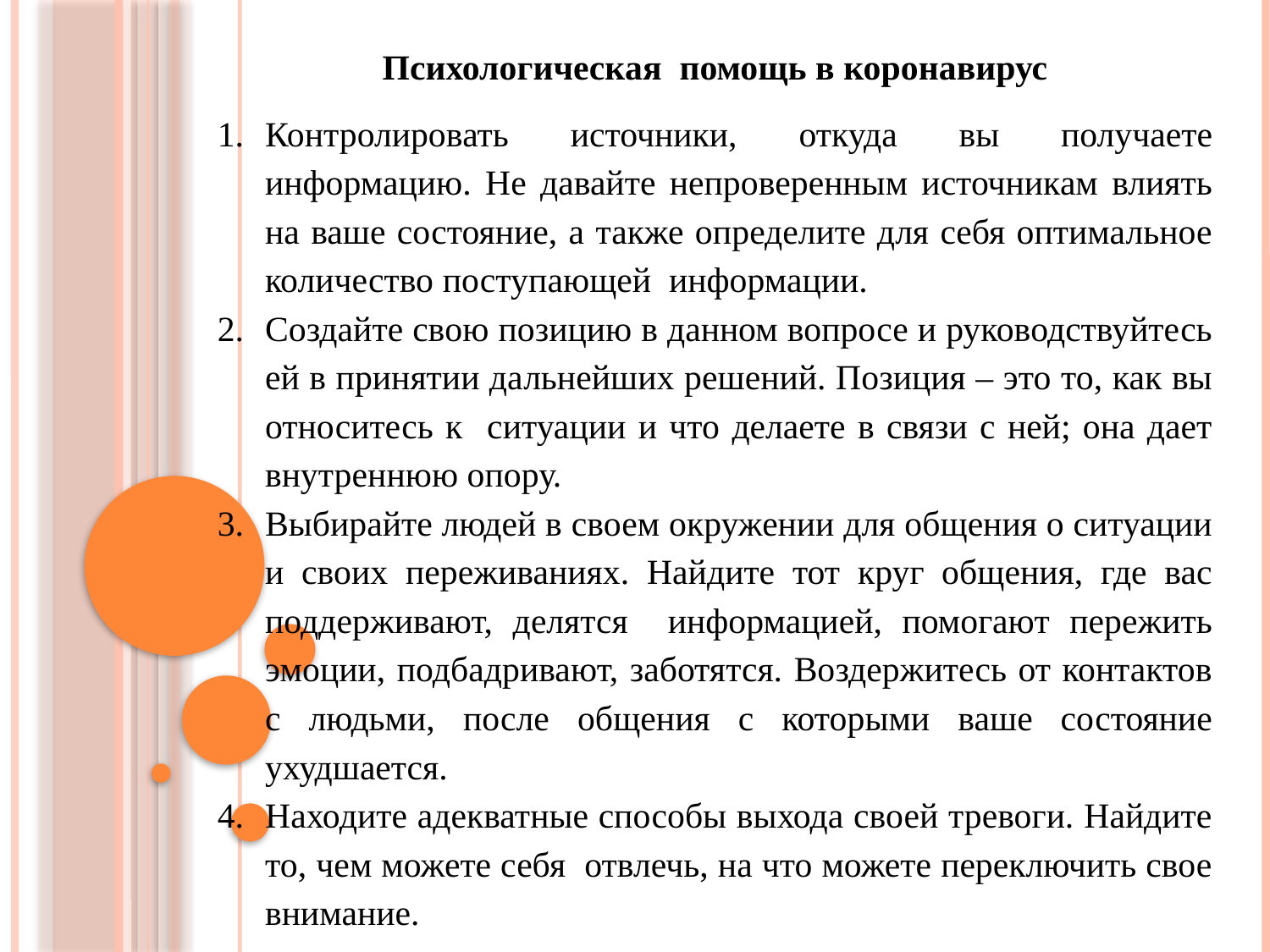

Психологическая  помощь в коронавирус
Контролировать источники, откуда вы получаете информацию. Не давайте непроверенным источникам влиять на ваше состояние, а также определите для себя оптимальное количество поступающей  информации.
Создайте свою позицию в данном вопросе и руководствуйтесь ей в принятии дальнейших решений. Позиция – это то, как вы относитесь к  ситуации и что делаете в связи с ней; она дает внутреннюю опору.
Выбирайте людей в своем окружении для общения о ситуации и своих переживаниях. Найдите тот круг общения, где вас поддерживают, делятся  информацией, помогают пережить эмоции, подбадривают, заботятся. Воздержитесь от контактов с людьми, после общения с которыми ваше состояние ухудшается.
Находите адекватные способы выхода своей тревоги. Найдите то, чем можете себя  отвлечь, на что можете переключить свое внимание.